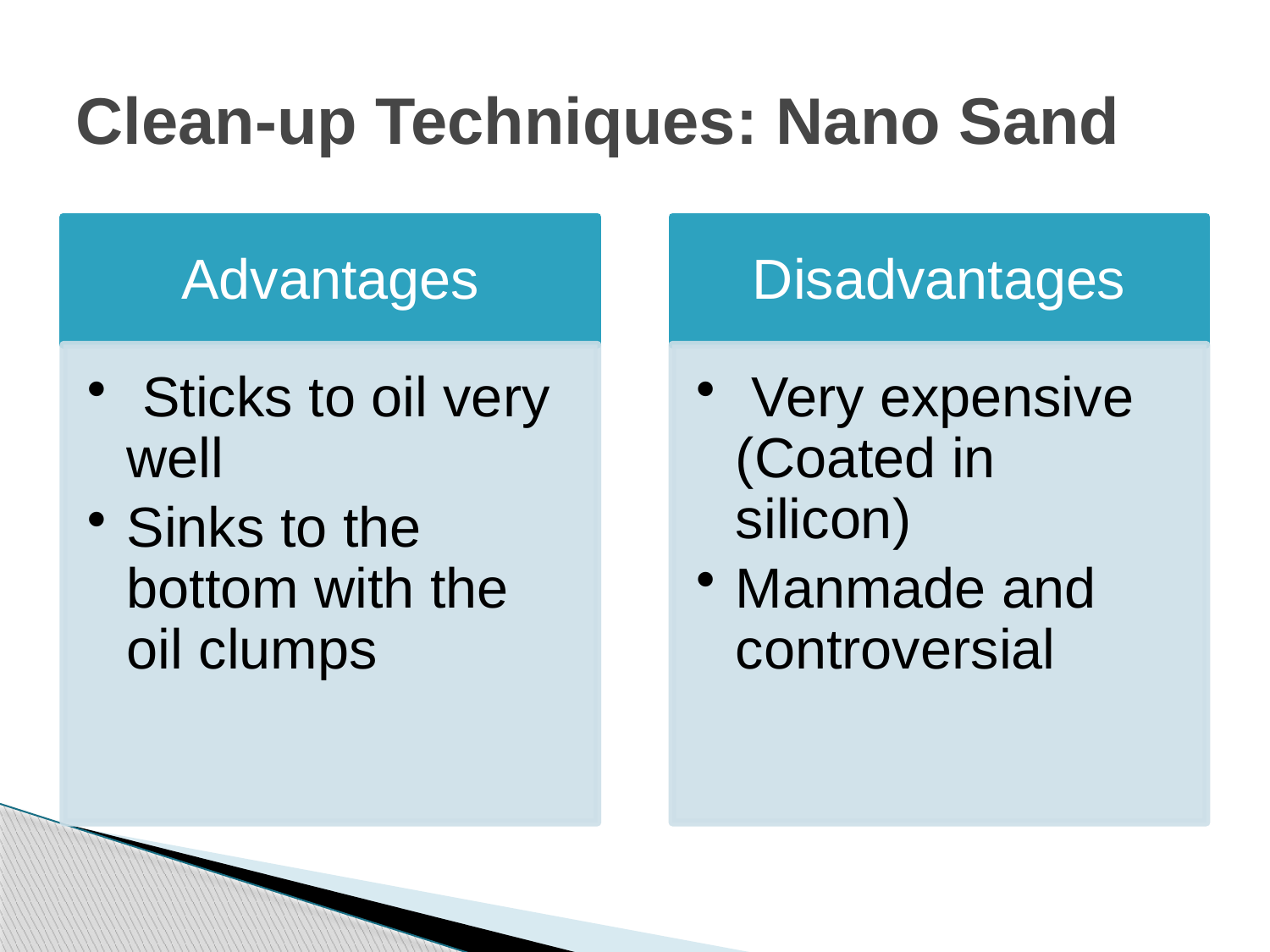

# Clean-up Techniques: Nano Sand
Advantages
 Sticks to oil very well
Sinks to the bottom with the oil clumps
Disadvantages
 Very expensive (Coated in silicon)
Manmade and controversial